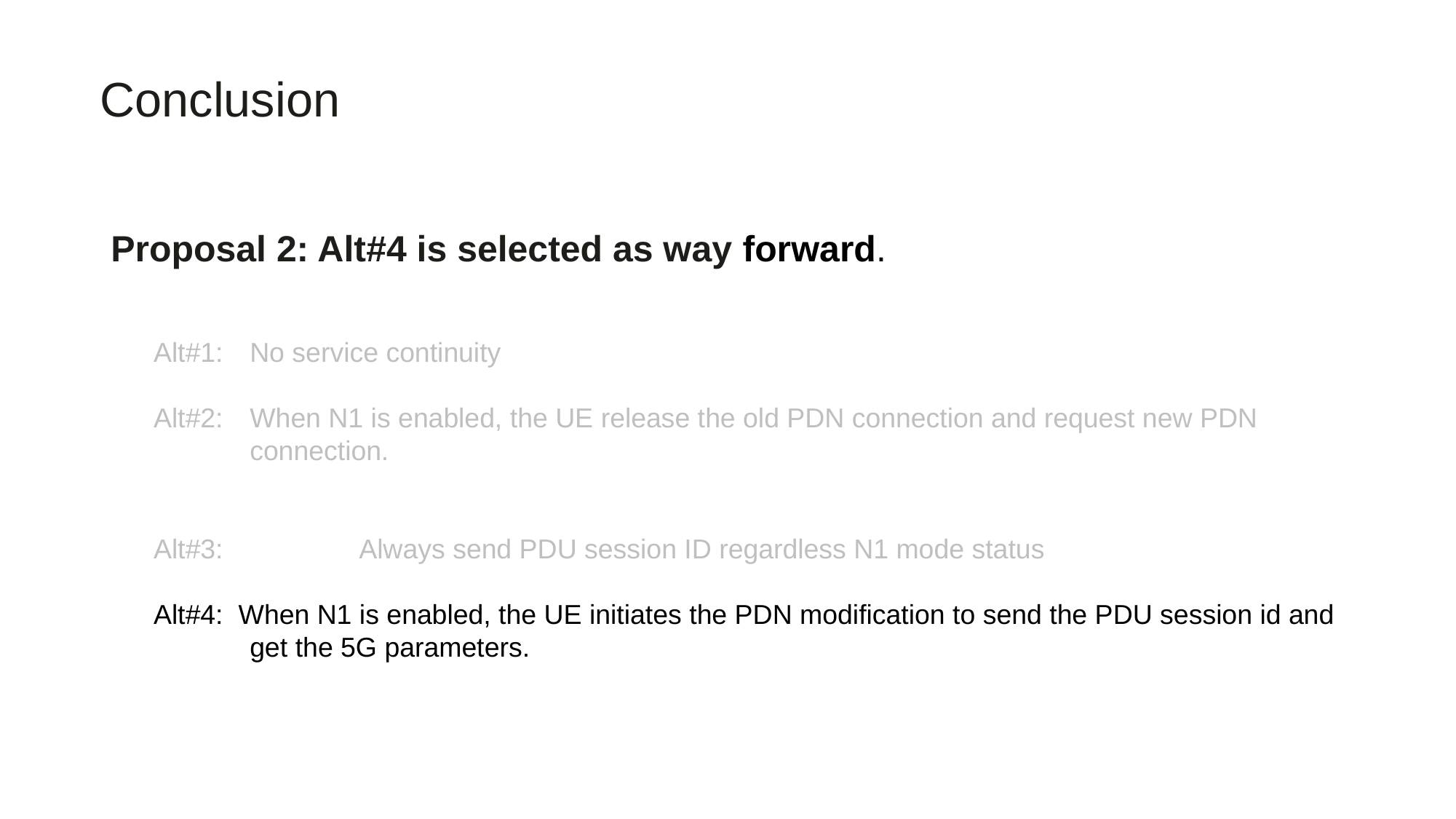

Conclusion
Proposal 2: Alt#4 is selected as way forward.

Alt#1:	No service continuity

Alt#2:	When N1 is enabled, the UE release the old PDN connection and request new PDN connection.

Alt#3:  		Always send PDU session ID regardless N1 mode status

Alt#4:  When N1 is enabled, the UE initiates the PDN modification to send the PDU session id and get the 5G parameters.